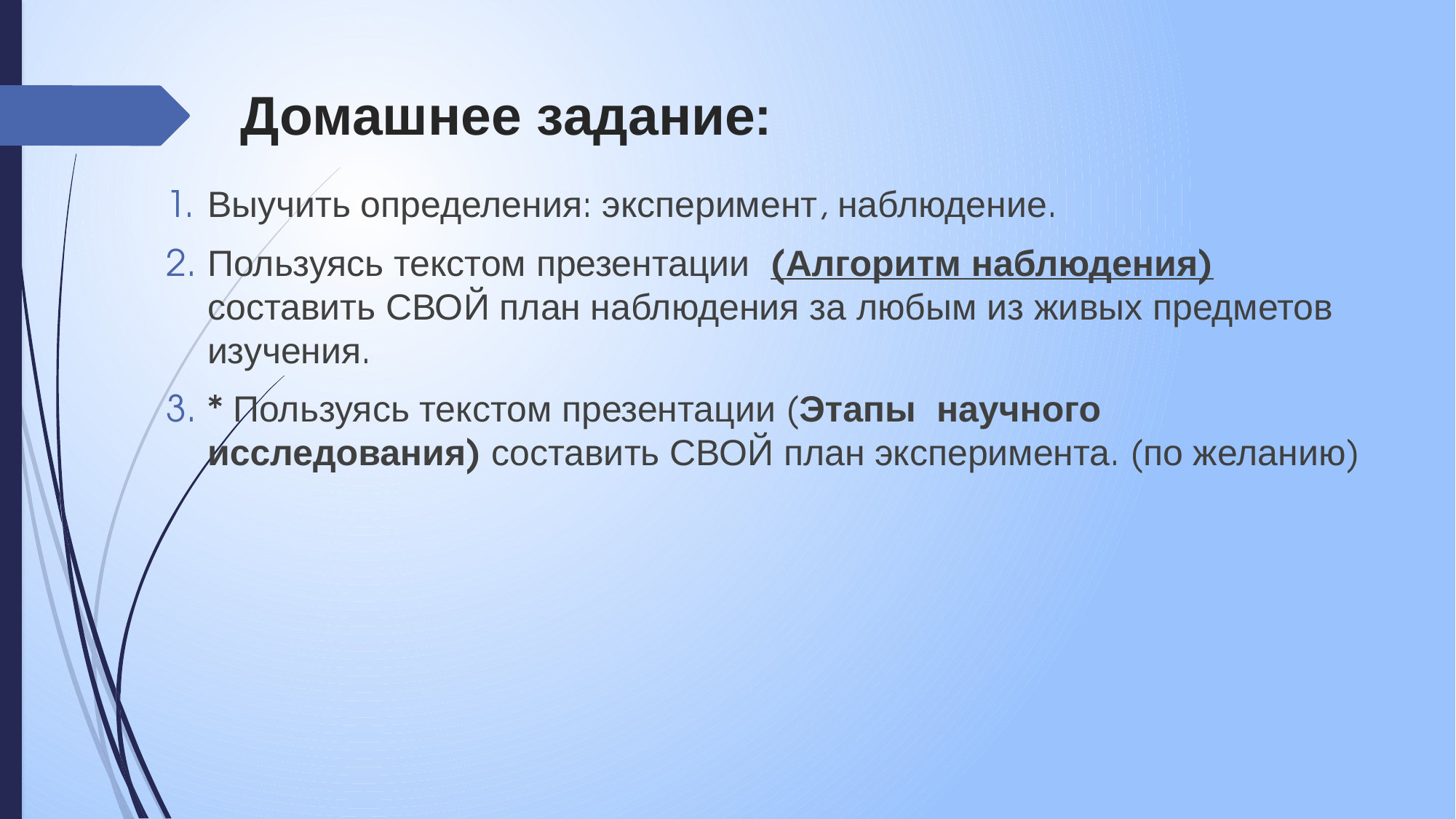

# Домашнее задание:
Выучить определения: эксперимент, наблюдение.
Пользуясь текстом презентации  (Алгоритм наблюдения) составить СВОЙ план наблюдения за любым из живых предметов изучения.
* Пользуясь текстом презентации (Этапы  научного  исследования) составить СВОЙ план эксперимента. (по желанию)